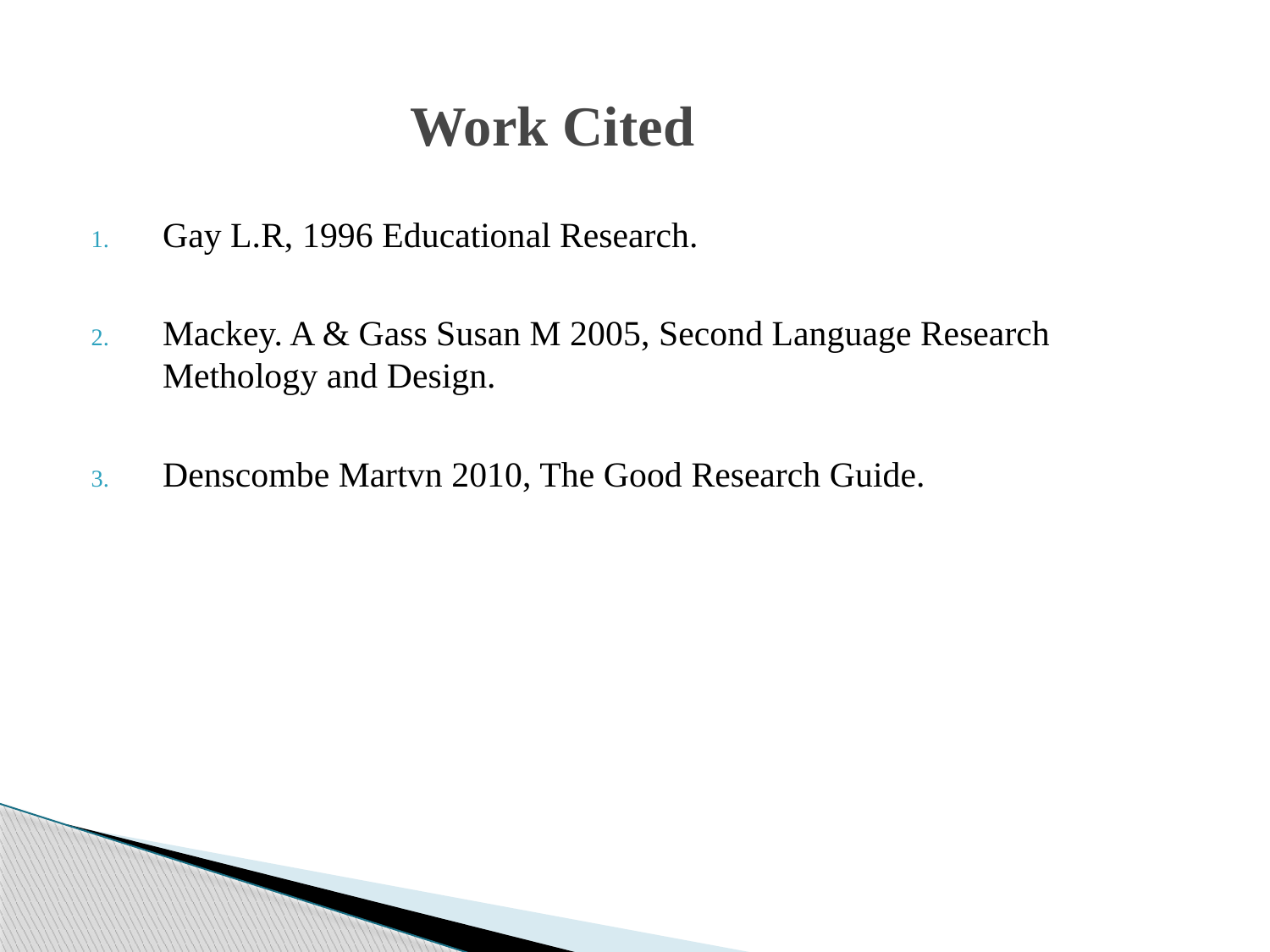

# Work Cited
Gay L.R, 1996 Educational Research.

Mackey. A & Gass Susan M 2005, Second Language Research Methology and Design.

Denscombe Martvn 2010, The Good Research Guide.